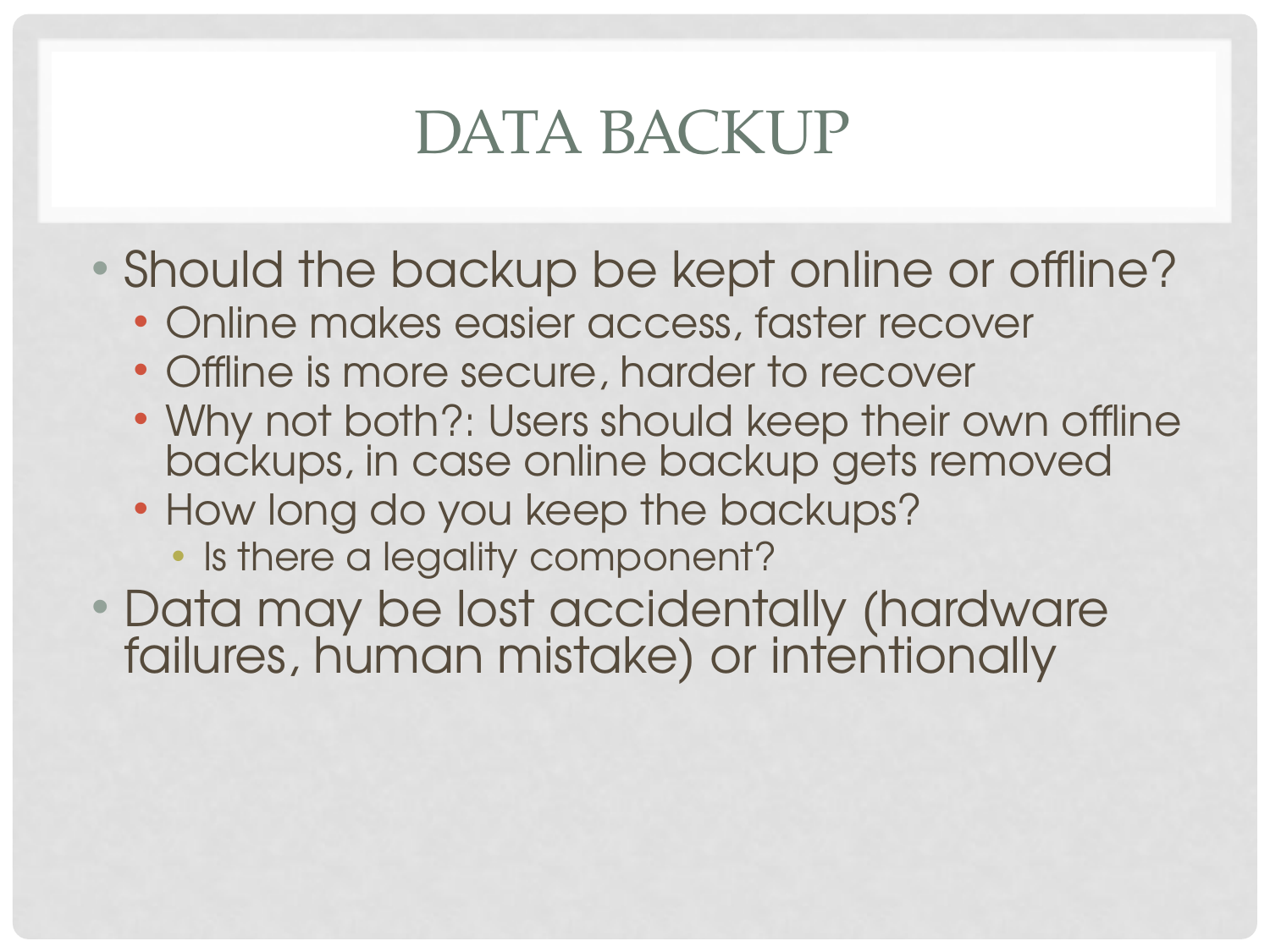

# Data Backup
Should the backup be kept online or offline?
Online makes easier access, faster recover
Offline is more secure, harder to recover
Why not both?: Users should keep their own offline backups, in case online backup gets removed
How long do you keep the backups?
Is there a legality component?
Data may be lost accidentally (hardware failures, human mistake) or intentionally